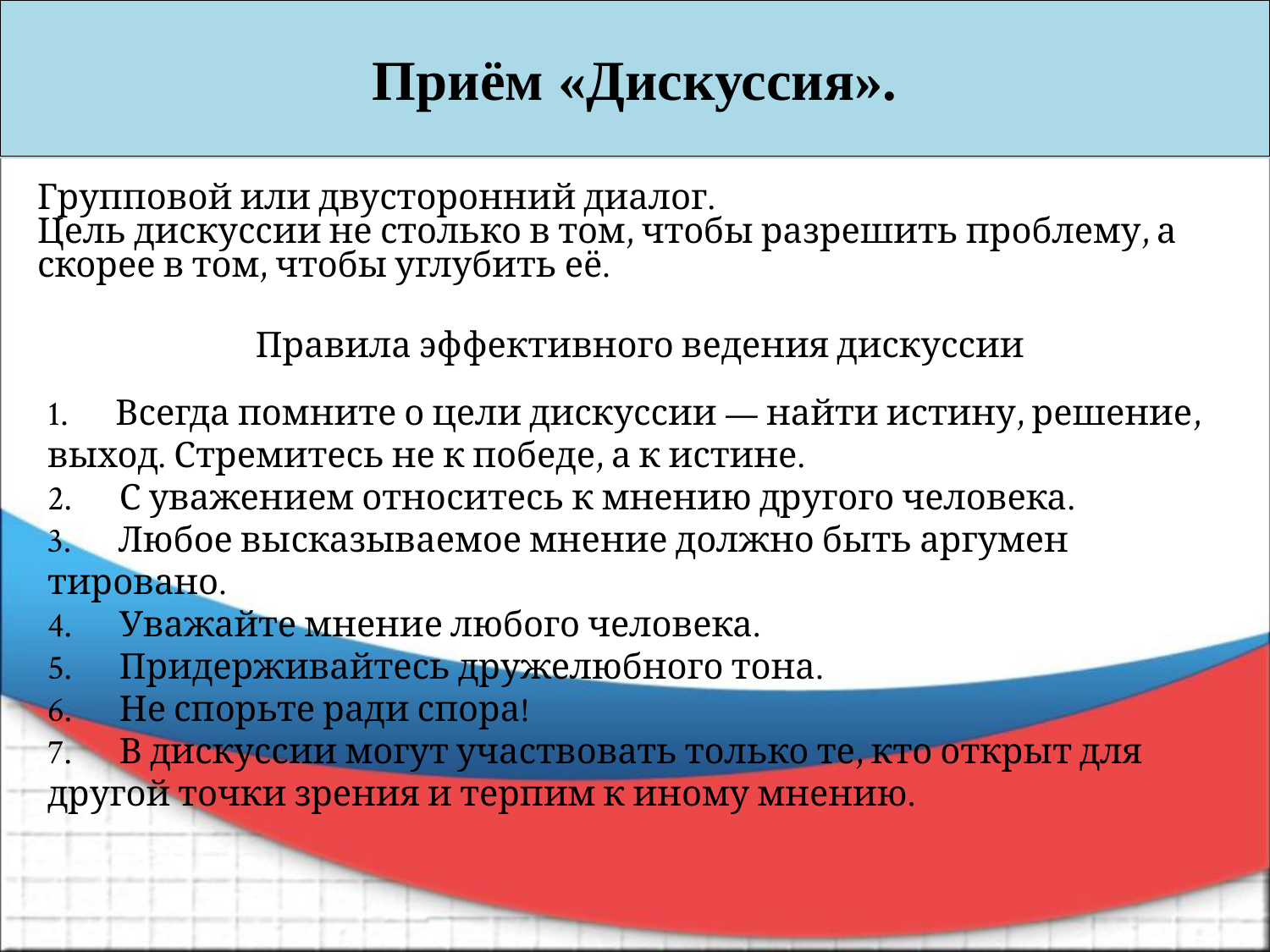

# Приём «Дискуссия»
Приём «Дискуссия».
Групповой или двусторонний диалог.
Цель дискуссии не столько в том, чтобы разрешить проблему, а скорее в том, чтобы углубить её.
Правила эффективного ведения дискуссии

1.      Всегда помните о цели дискуссии — найти истину, решение, выход. Стремитесь не к победе, а к истине.
2.      С уважением относитесь к мнению другого человека.
3.      Любое высказываемое мнение должно быть аргумен­тировано.
4.      Уважайте мнение любого человека.
5.      Придерживайтесь дружелюбного тона.
6.      Не спорьте ради спора!
7.      В дискуссии могут участвовать только те, кто открыт для другой точки зрения и терпим к иному мнению.